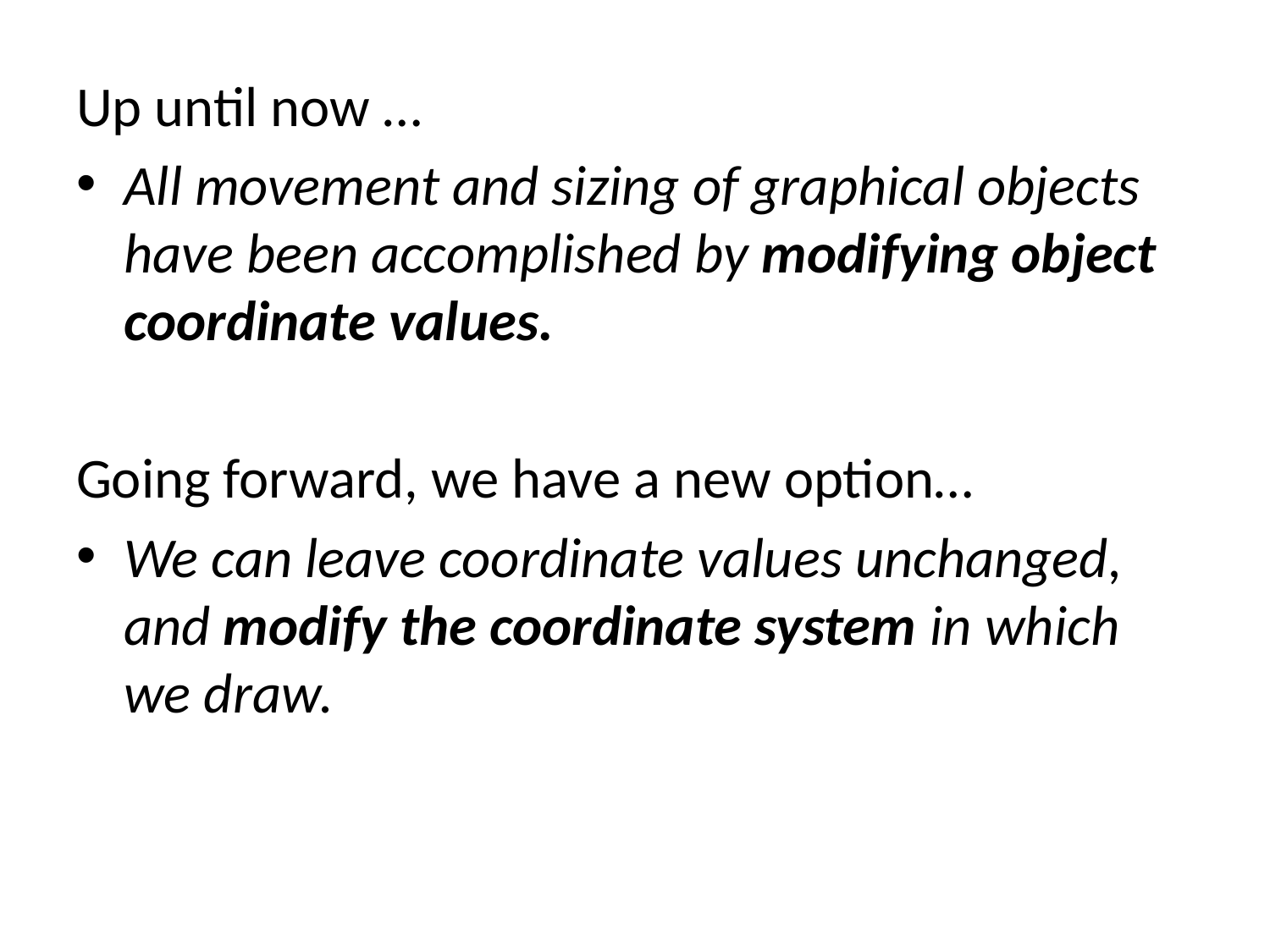

Up until now …
All movement and sizing of graphical objects have been accomplished by modifying object coordinate values.

Going forward, we have a new option…
We can leave coordinate values unchanged, and modify the coordinate system in which we draw.